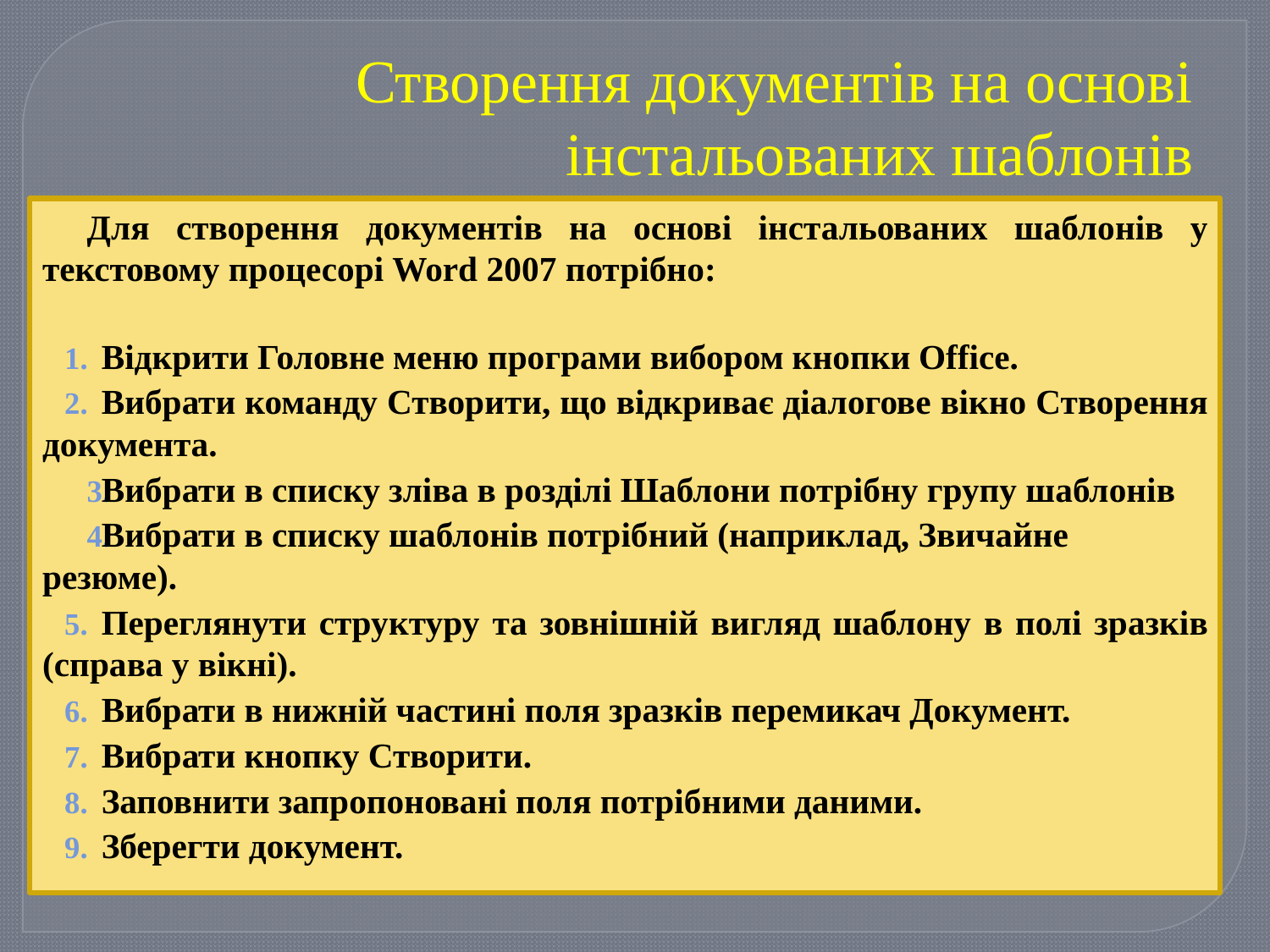

# Створення документів на основі інстальованих шаблонів
Для створення документів на основі інстальованих шаблонів у текстовому процесорі Word 2007 потрібно:

Відкрити Головне меню програми вибором кнопки Office.
Вибрати команду Створити, що відкриває діалогове вікно Створення документа.
Вибрати в списку зліва в розділі Шаблони потрібну групу шаблонів
Вибрати в списку шаблонів потрібний (наприклад, Звичайне резюме).
Переглянути структуру та зовнішній вигляд шаблону в полі зразків (справа у вікні).
Вибрати в нижній частині поля зразків перемикач Документ.
Вибрати кнопку Створити.
Заповнити запропоновані поля потрібними даними.
Зберегти документ.